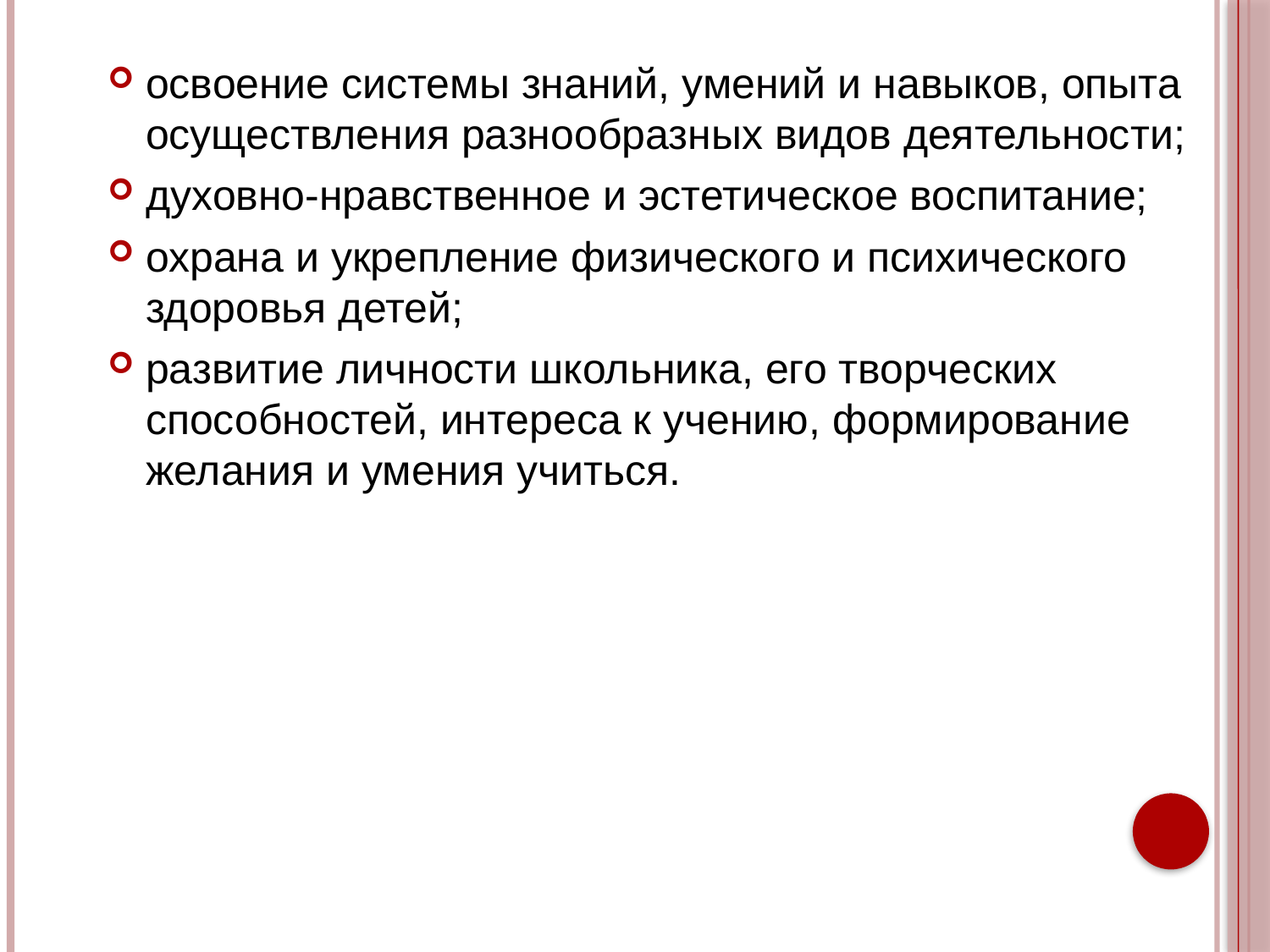

освоение системы знаний, умений и навыков, опыта осуществления разнообразных видов деятельности;
духовно-нравственное и эстетическое воспитание;
охрана и укрепление физического и психического здоровья детей;
развитие личности школьника, его творческих способностей, интереса к учению, формирование желания и умения учиться.